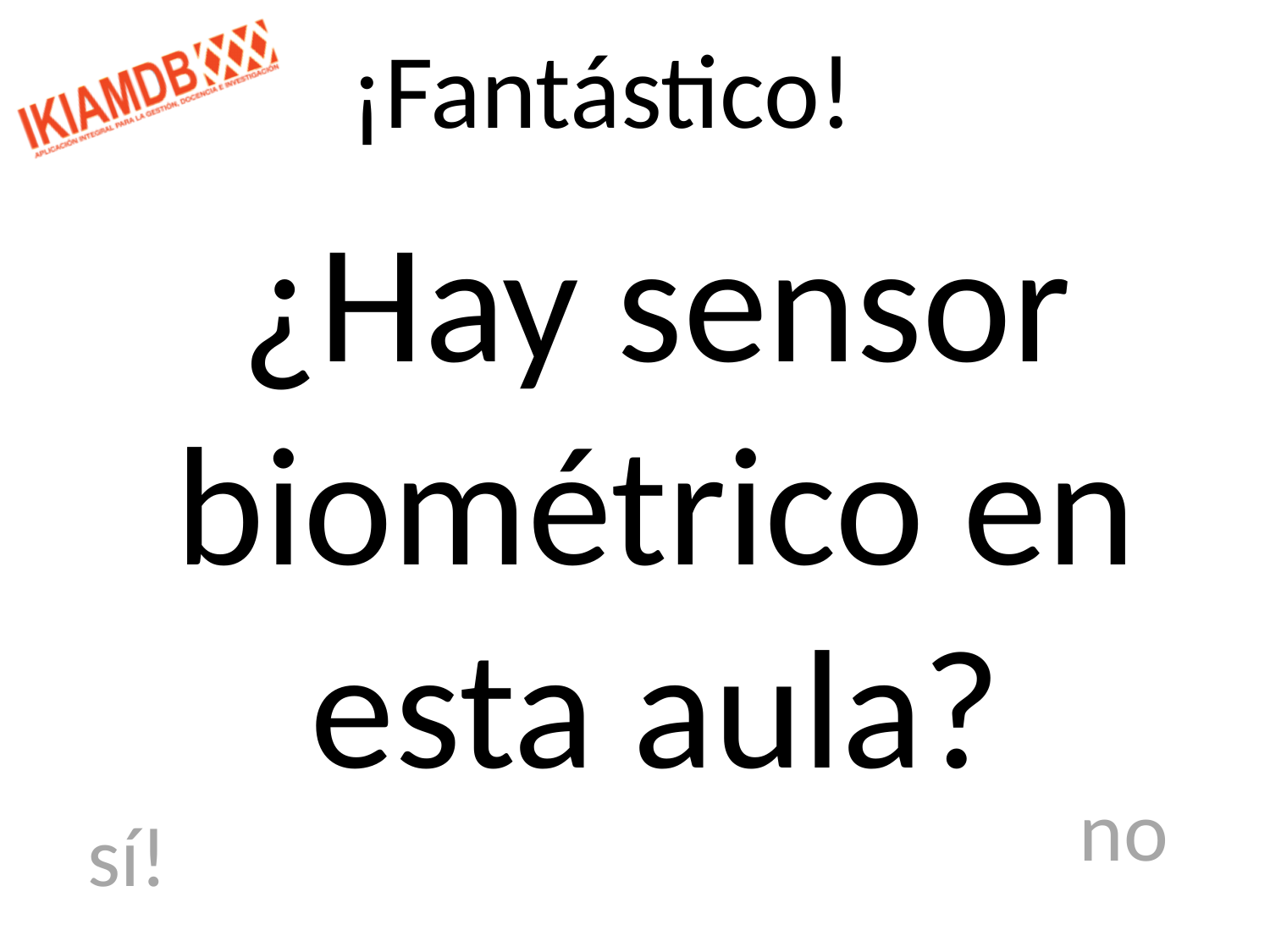

¡Fantástico!
¿Hay sensor biométrico en esta aula?
no
sí!